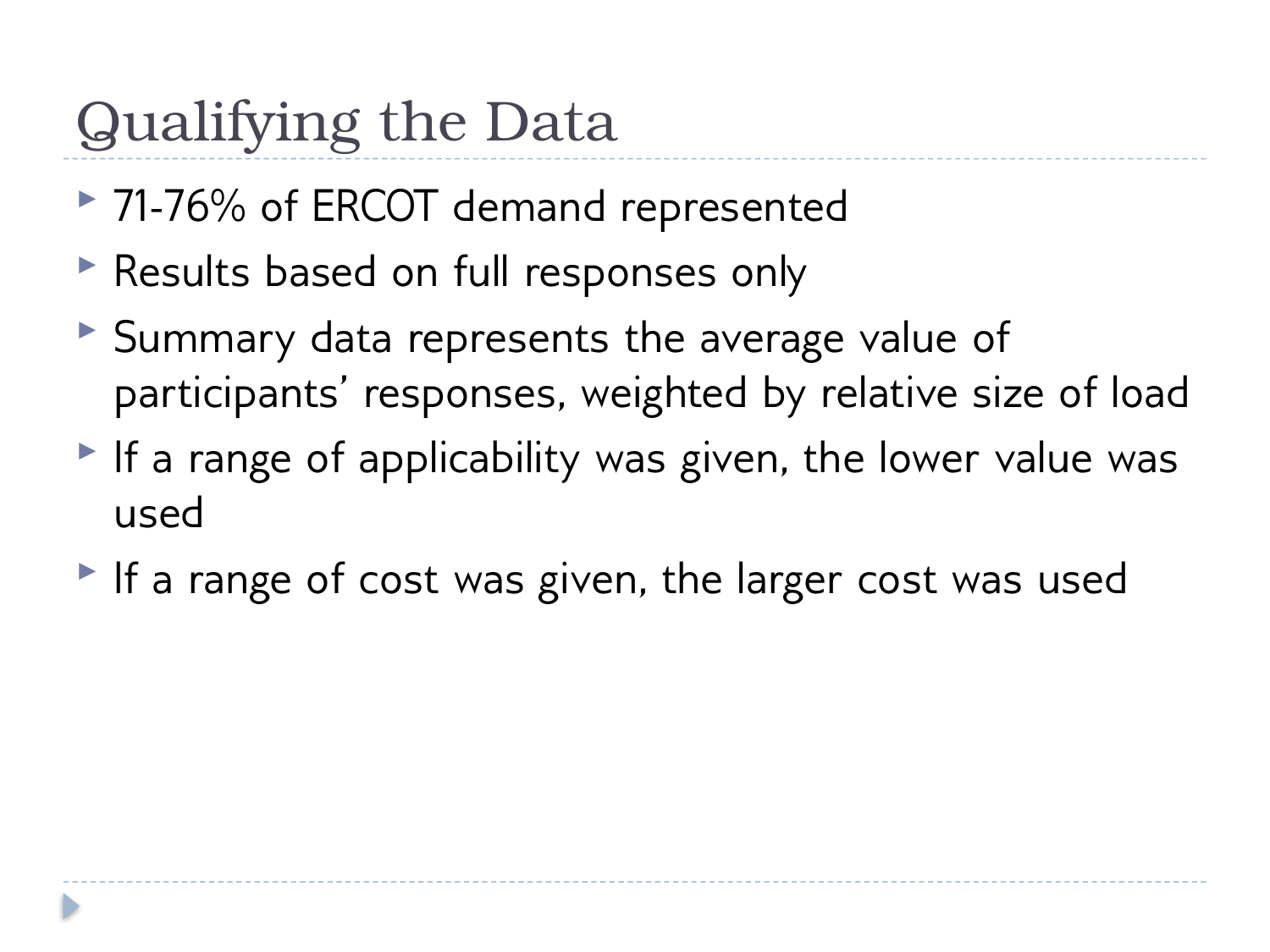

# Qualifying the Data
71-76% of ERCOT demand represented
Results based on full responses only
Summary data represents the average value of participants’ responses, weighted by relative size of load
If a range of applicability was given, the lower value was used
If a range of cost was given, the larger cost was used